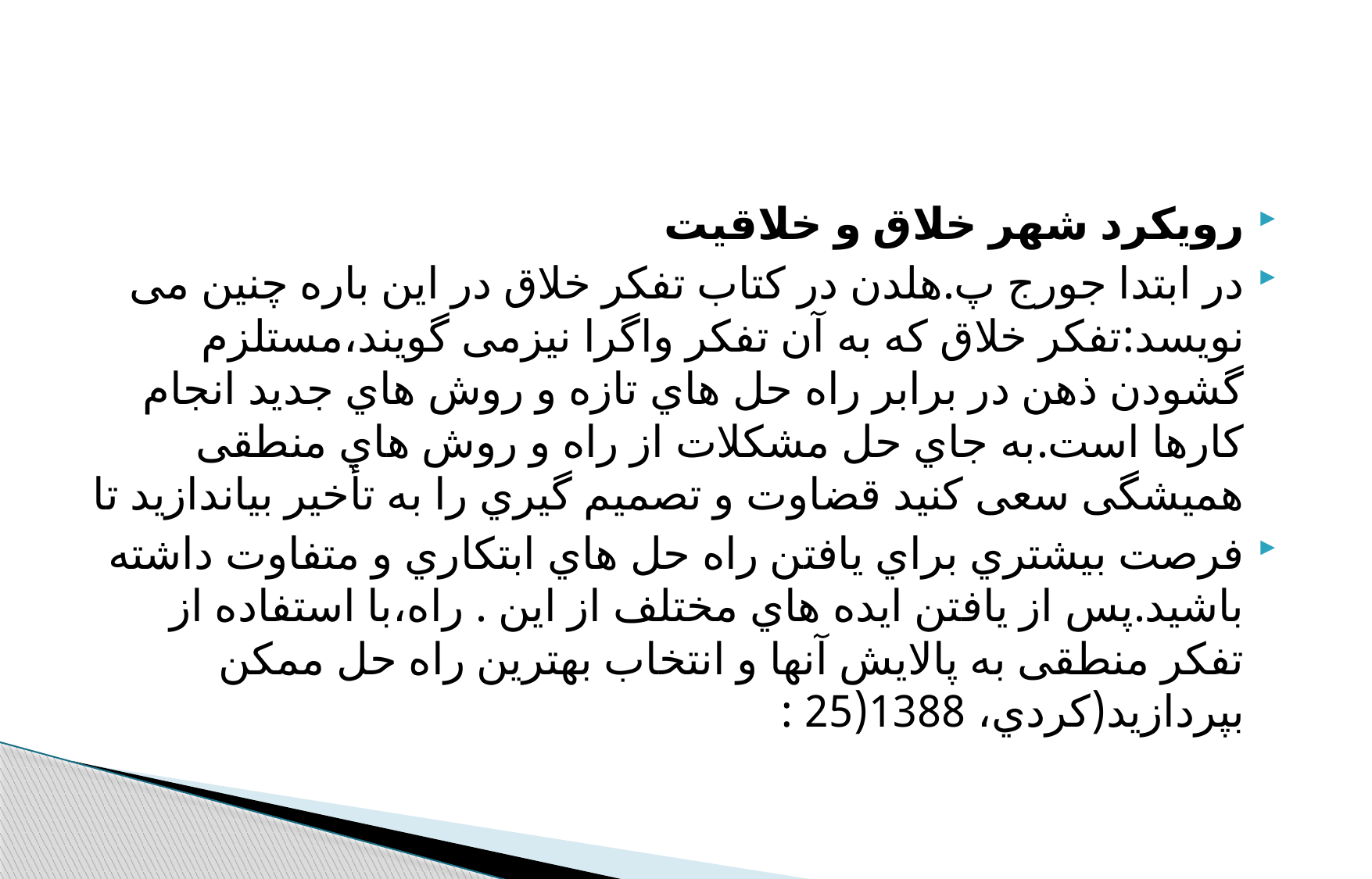

#
رویکرد شهر خلاق و خلاقیت
در ابتدا جورج پ.هلدن در کتاب تفکر خلاق در این باره چنین می نویسد:تفکر خلاق که به آن تفکر واگرا نیزمی گویند،مستلزم گشودن ذهن در برابر راه حل هاي تازه و روش هاي جدید انجام کارها است.به جاي حل مشکلات از راه و روش هاي منطقی همیشگی سعی کنید قضاوت و تصمیم گیري را به تأخیر بیاندازید تا
فرصت بیشتري براي یافتن راه حل هاي ابتکاري و متفاوت داشته باشید.پس از یافتن ایده هاي مختلف از این . راه،با استفاده از تفکر منطقی به پالایش آنها و انتخاب بهترین راه حل ممکن بپردازید(کردي، 1388(25 :